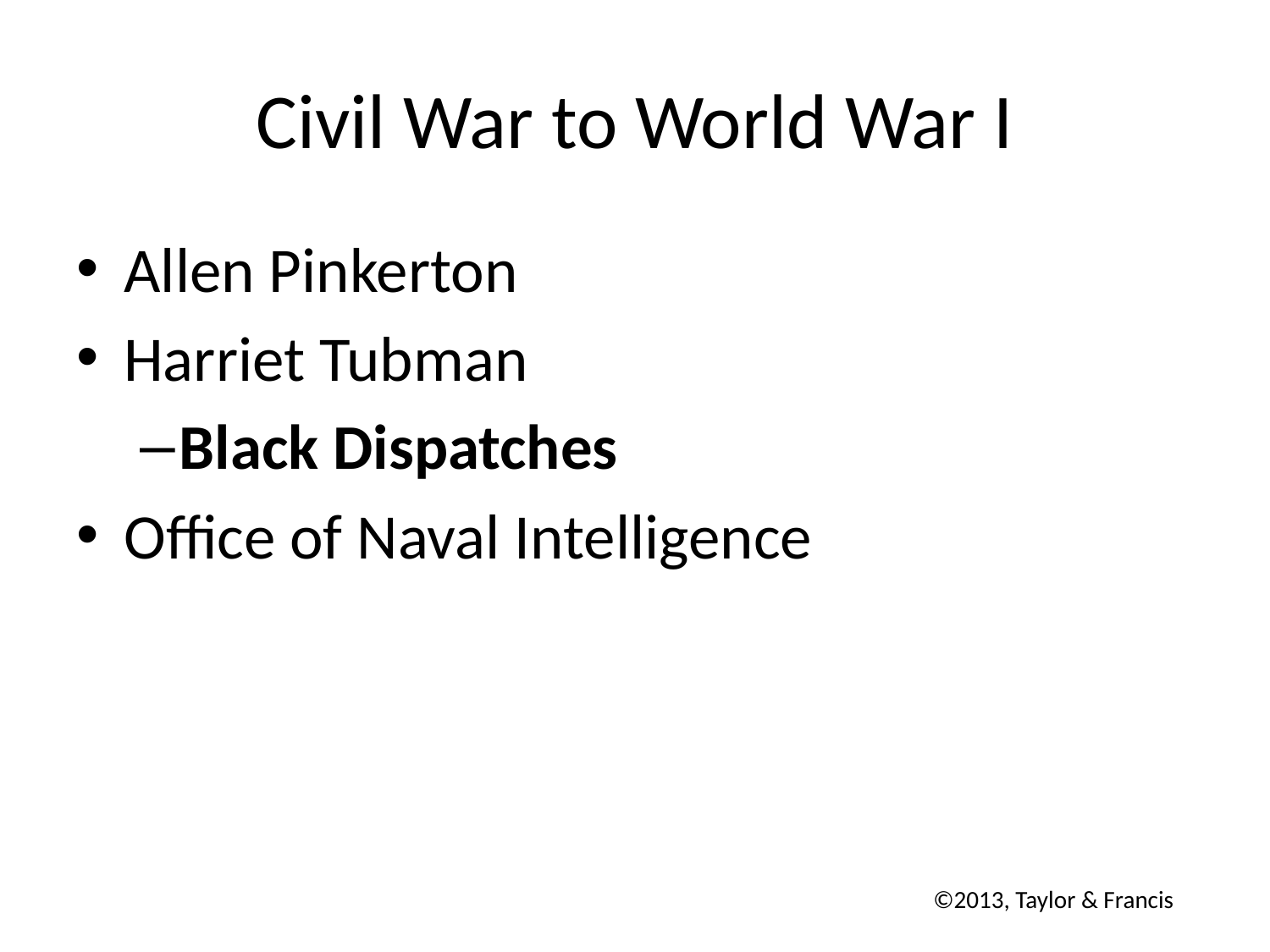

# Civil War to World War I
Allen Pinkerton
Harriet Tubman
Black Dispatches
Office of Naval Intelligence
©2013, Taylor & Francis